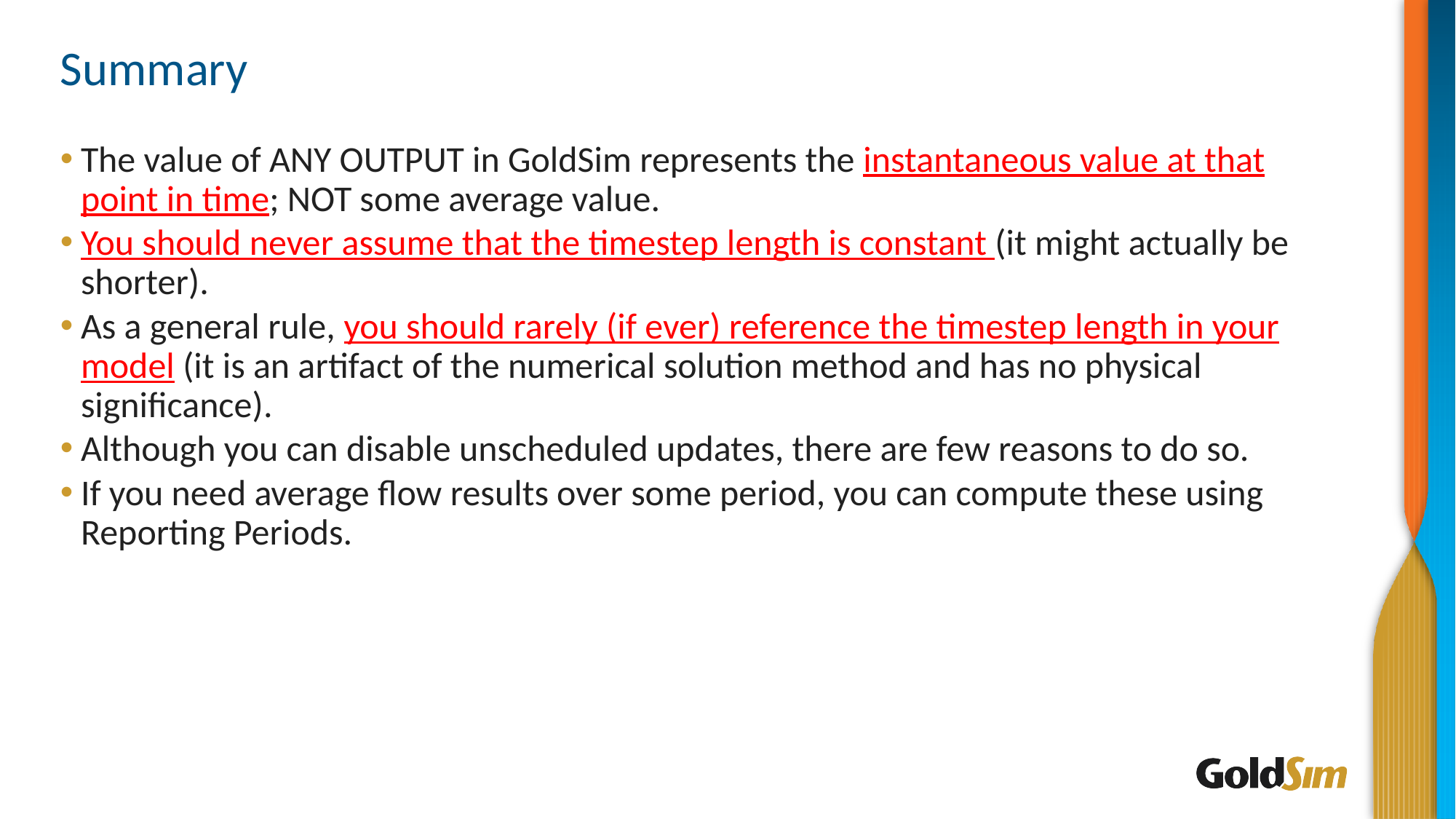

# Summary
The value of ANY OUTPUT in GoldSim represents the instantaneous value at that point in time; NOT some average value.
You should never assume that the timestep length is constant (it might actually be shorter).
As a general rule, you should rarely (if ever) reference the timestep length in your model (it is an artifact of the numerical solution method and has no physical significance).
Although you can disable unscheduled updates, there are few reasons to do so.
If you need average flow results over some period, you can compute these using Reporting Periods.